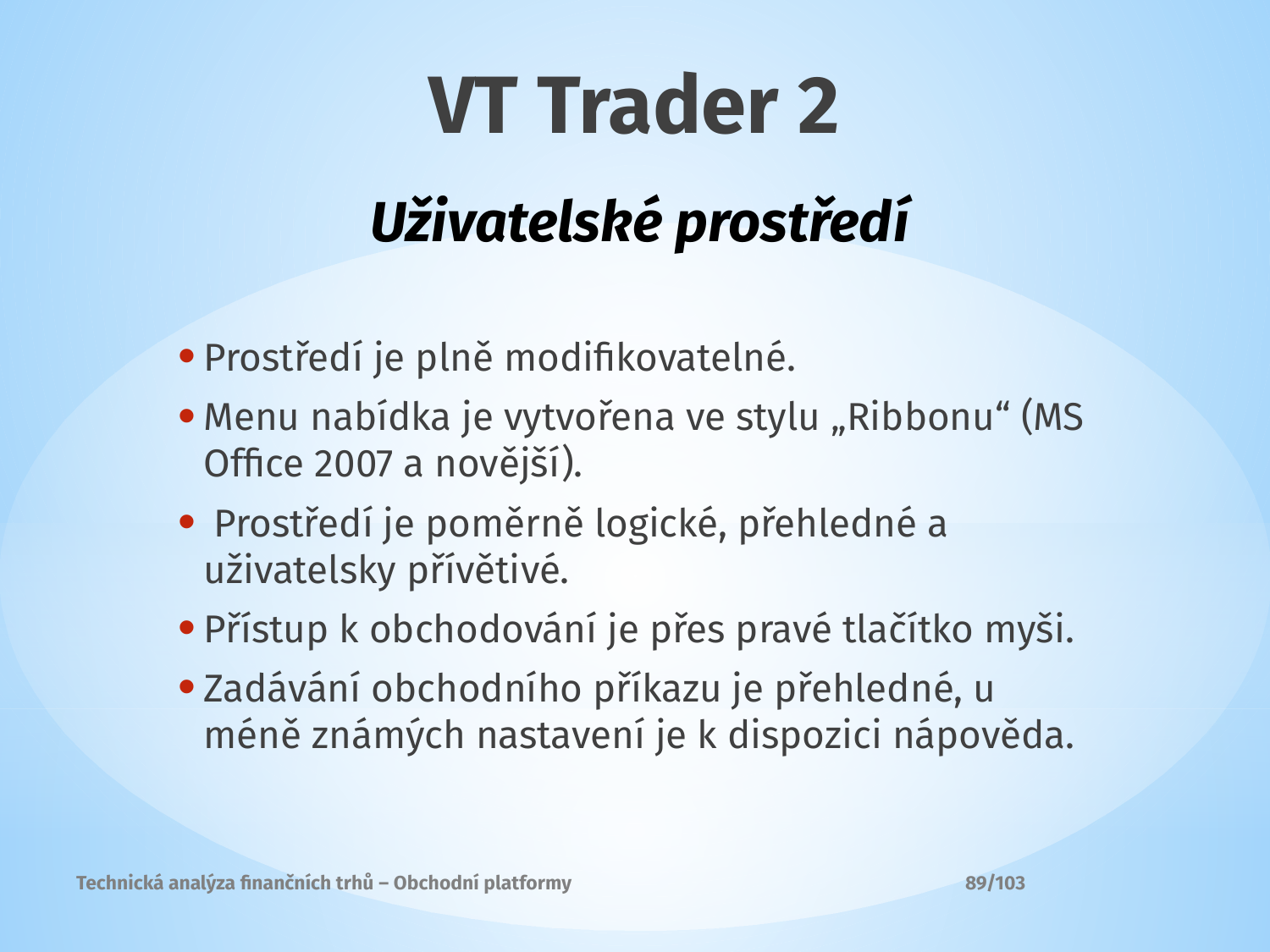

VT Trader 2
Uživatelské prostředí
Prostředí je plně modifikovatelné.
Menu nabídka je vytvořena ve stylu „Ribbonu“ (MS Office 2007 a novější).
 Prostředí je poměrně logické, přehledné a uživatelsky přívětivé.
Přístup k obchodování je přes pravé tlačítko myši.
Zadávání obchodního příkazu je přehledné, u méně známých nastavení je k dispozici nápověda.

Technická analýza finančních trhů – Obchodní platformy				89/103